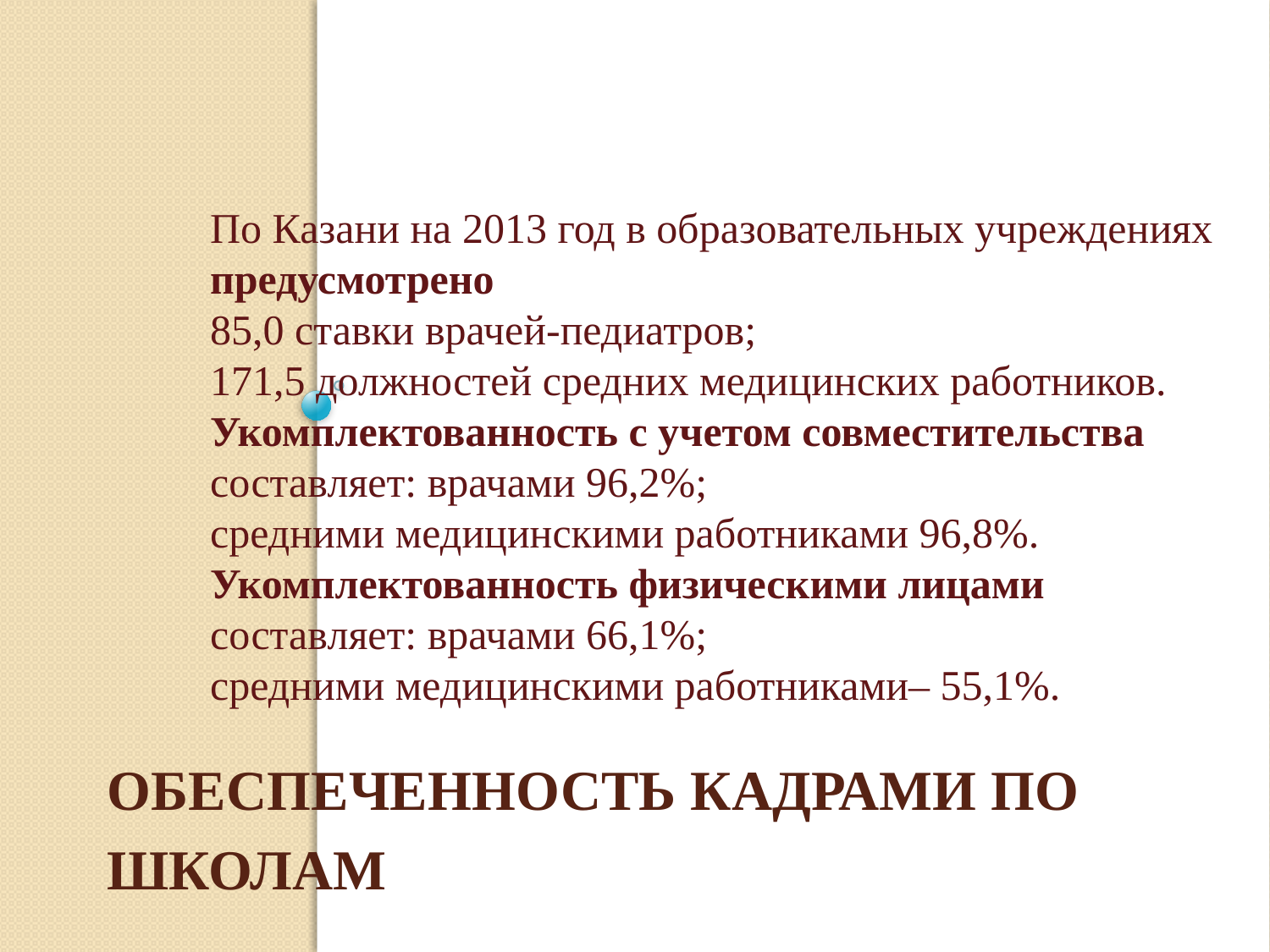

По Казани на 2013 год в образовательных учреждениях предусмотрено
85,0 ставки врачей-педиатров;
171,5 должностей средних медицинских работников. Укомплектованность с учетом совместительства составляет: врачами 96,2%;
средними медицинскими работниками 96,8%. Укомплектованность физическими лицами составляет: врачами 66,1%;
средними медицинскими работниками– 55,1%.

# Обеспеченность кадрами по школам